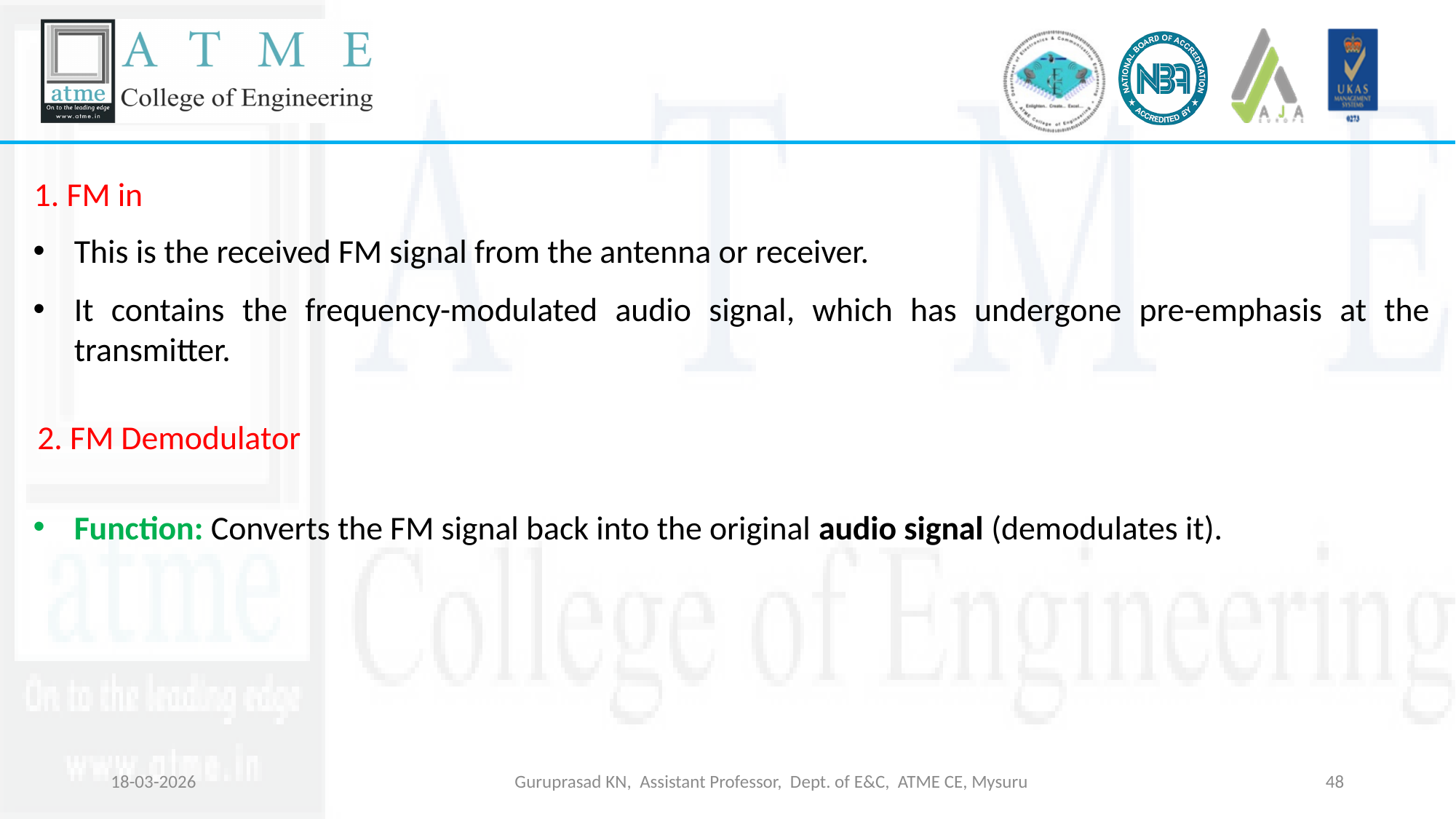

1. FM in
This is the received FM signal from the antenna or receiver.

It contains the frequency-modulated audio signal, which has undergone pre-emphasis at the transmitter.
2. FM Demodulator
Function: Converts the FM signal back into the original audio signal (demodulates it).
18-03-2026
Guruprasad KN,  Assistant Professor,  Dept. of E&C,  ATME CE, Mysuru
48